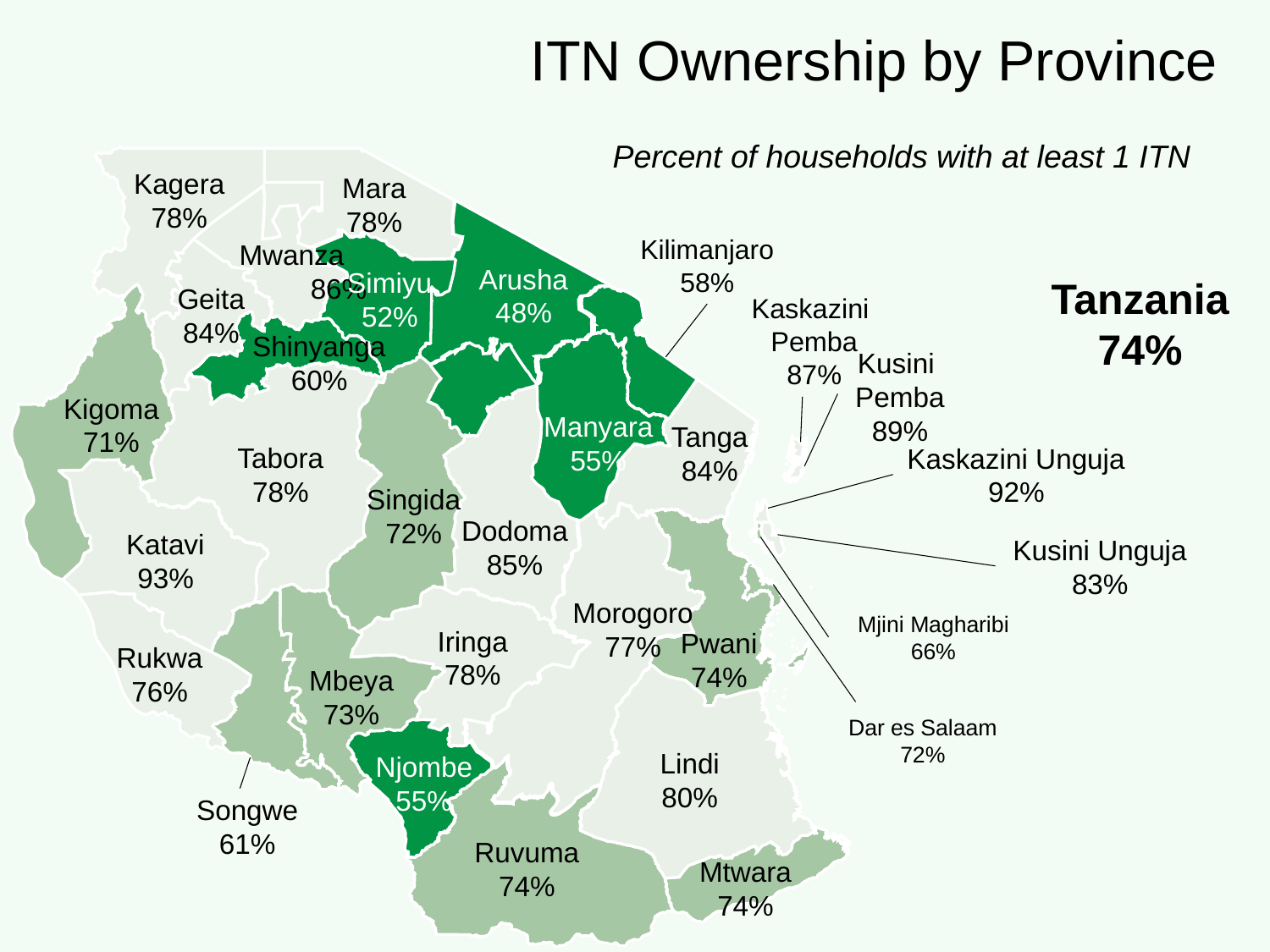

ITN Ownership by Province
Percent of households with at least 1 ITN
Kagera
78%

Mara
78%

Mwanza
            86%
Kilimanjaro
58%
Arusha
48%
Simiyu
52%
Geita
84%
Tanzania
74%
Kaskazini
Pemba
87%
Shinyanga
60%
Kusini
Pemba
89%
Kigoma
71%
Manyara
55%
Tanga
84%
Tabora
78%
Kaskazini Unguja
92%
Singida
72%
Dodoma
85%
Katavi
93%
Kusini Unguja
83%
Morogoro
77%
Iringa
78%
Pwani
74%
Mjini Magharibi
66%
Rukwa
76%
Mbeya
73%
Dar es Salaam
72%
Lindi
80%
Njombe
55%
Songwe
61%
Ruvuma
74%
Mtwara
74%